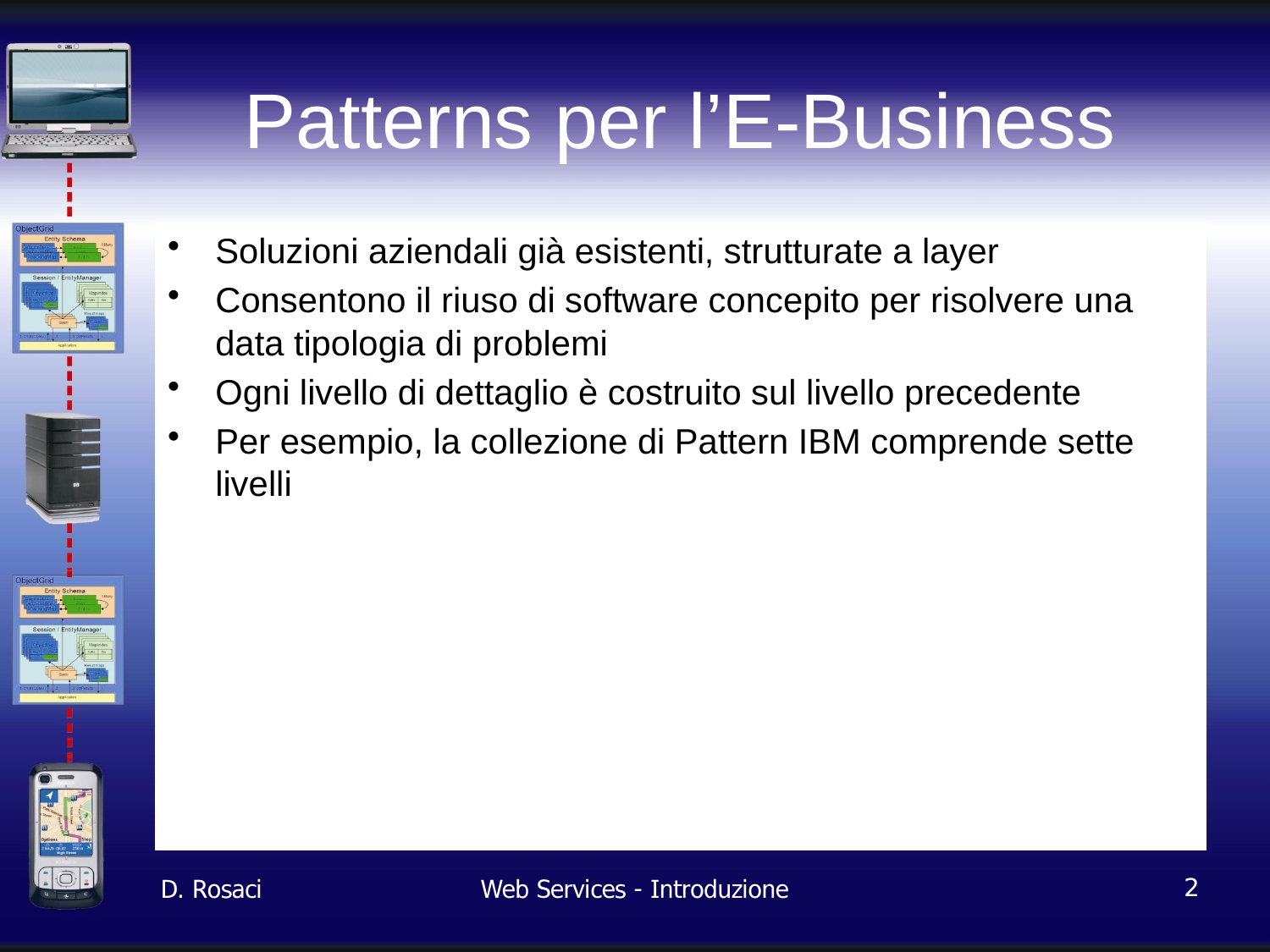

# Patterns per l’E-Business
Soluzioni aziendali già esistenti, strutturate a layer
Consentono il riuso di software concepito per risolvere una data tipologia di problemi
Ogni livello di dettaglio è costruito sul livello precedente
Per esempio, la collezione di Pattern IBM comprende sette livelli
D. Rosaci
Web Services - Introduzione